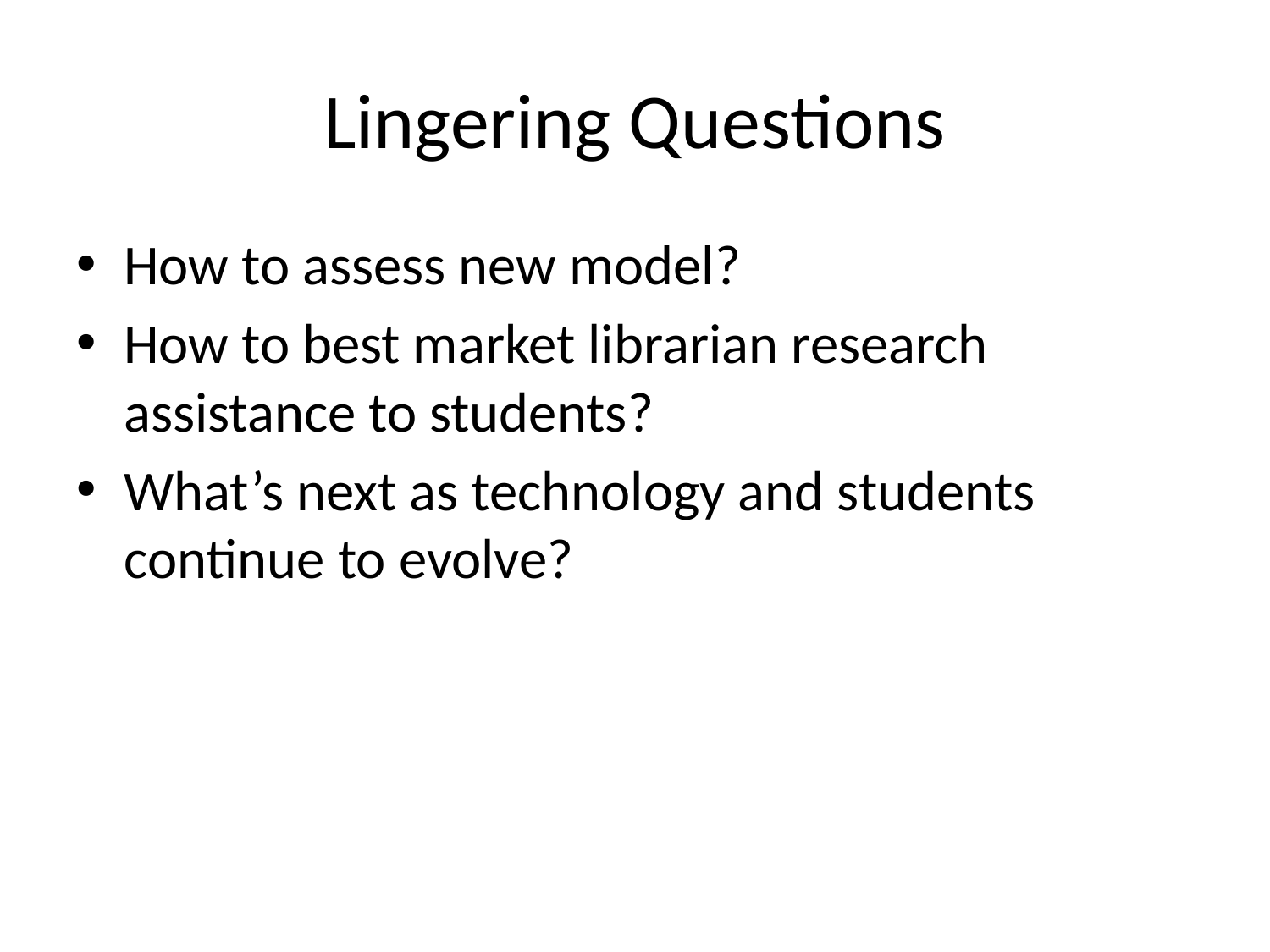

# Lingering Questions
How to assess new model?
How to best market librarian research assistance to students?
What’s next as technology and students continue to evolve?